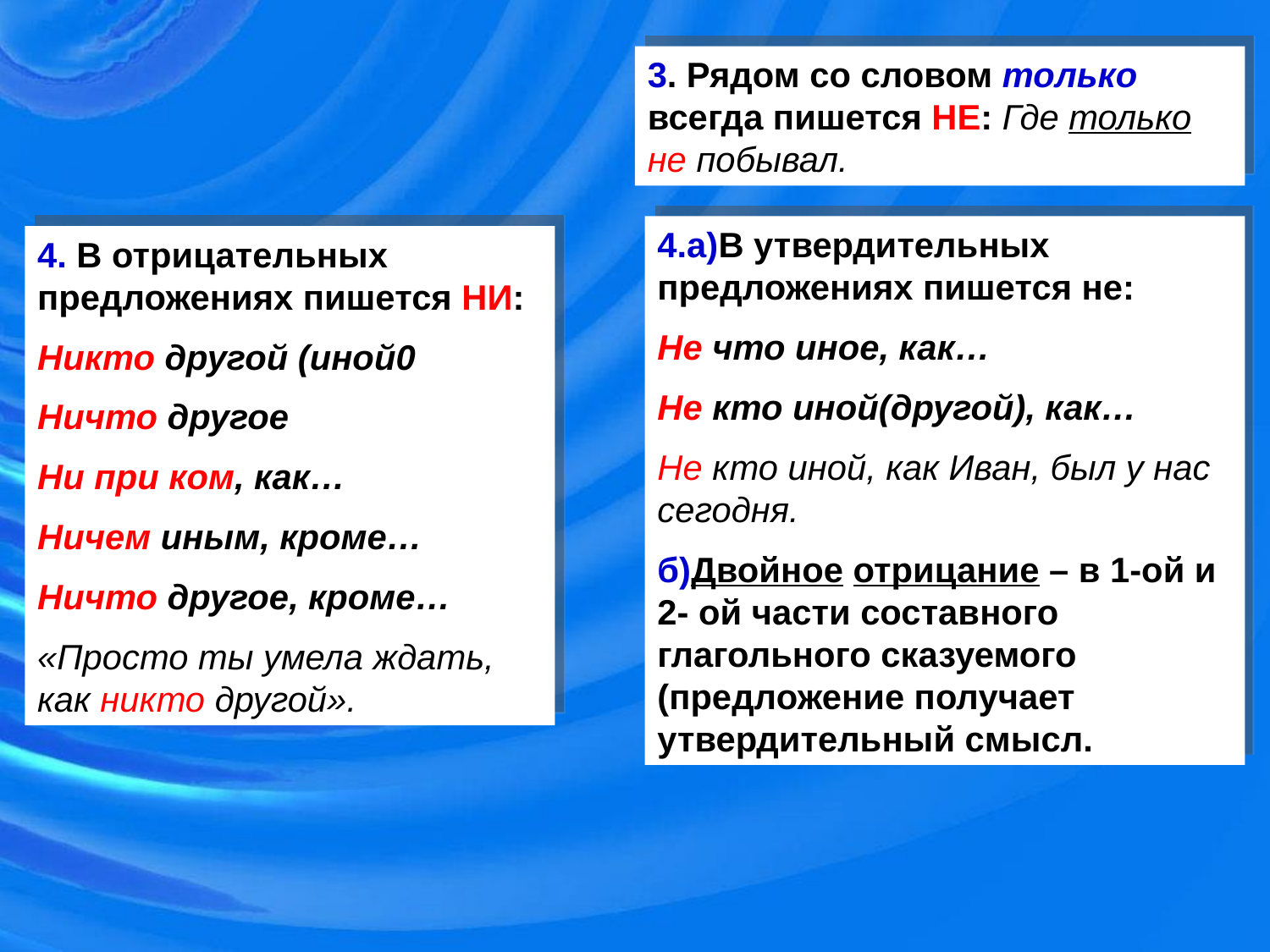

3. Рядом со словом только всегда пишется НЕ: Где только не побывал.
4.а)В утвердительных предложениях пишется не:
Не что иное, как…
Не кто иной(другой), как…
Не кто иной, как Иван, был у нас сегодня.
б)Двойное отрицание – в 1-ой и 2- ой части составного глагольного сказуемого (предложение получает утвердительный смысл.
4. В отрицательных предложениях пишется НИ:
Никто другой (иной0
Ничто другое
Ни при ком, как…
Ничем иным, кроме…
Ничто другое, кроме…
«Просто ты умела ждать, как никто другой».